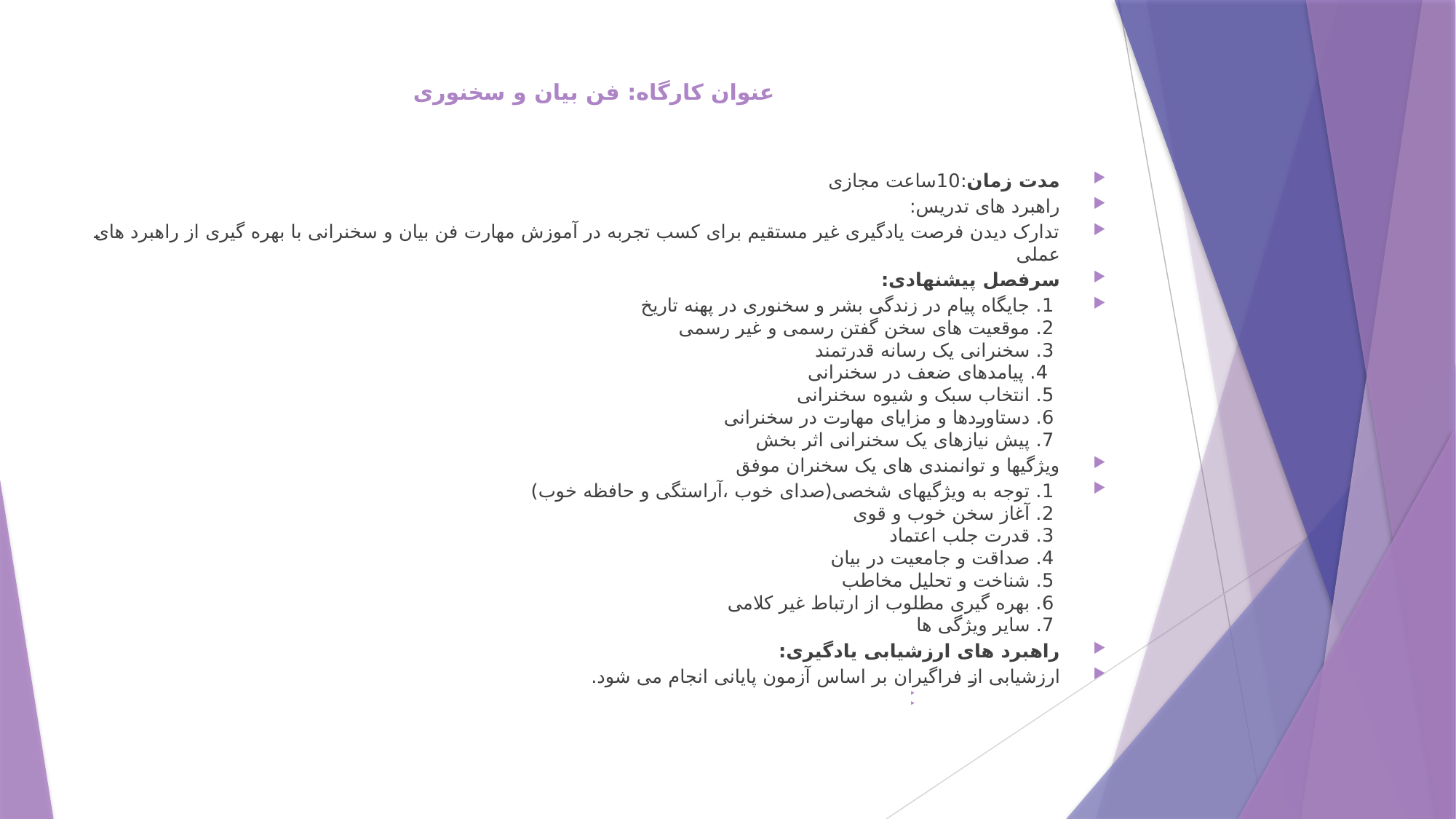

# عنوان کارگاه: فن بیان و سخنوری
مدت زمان:10ساعت مجازی
راهبرد های تدریس:
تدارک دیدن فرصت یادگیری غیر مستقیم برای کسب تجربه در آموزش مهارت فن بیان و سخنرانی با بهره گیری از راهبرد های عملی
سرفصل پیشنهادی:
 1. جایگاه پیام در زندگی بشر و سخنوری در پهنه تاریخ
 2. موقعیت های سخن گفتن رسمی و غیر رسمی 
 3. سخنرانی یک رسانه قدرتمند 
  4. پیامدهای ضعف در سخنرانی  
 5. انتخاب سبک و شیوه سخنرانی  
 6. دستاوردها و مزایای مهارت در سخنرانی  
 7. پیش نیازهای یک سخنرانی اثر بخش
ویژگیها و توانمندی های یک سخنران موفق
 1. توجه به ویژگیهای شخصی(صدای خوب ،آراستگی و حافظه خوب) 
 2. آغاز سخن خوب و قوی
 3. قدرت جلب اعتماد 
 4. صداقت و جامعیت در بیان 
 5. شناخت و تحلیل مخاطب 
 6. بهره گیری مطلوب از ارتباط غیر کلامی 
 7. سایر ویژگی ها
راهبرد های ارزشیابی یادگیری:
ارزشیابی از فراگیران بر اساس آزمون پایانی انجام می شود.